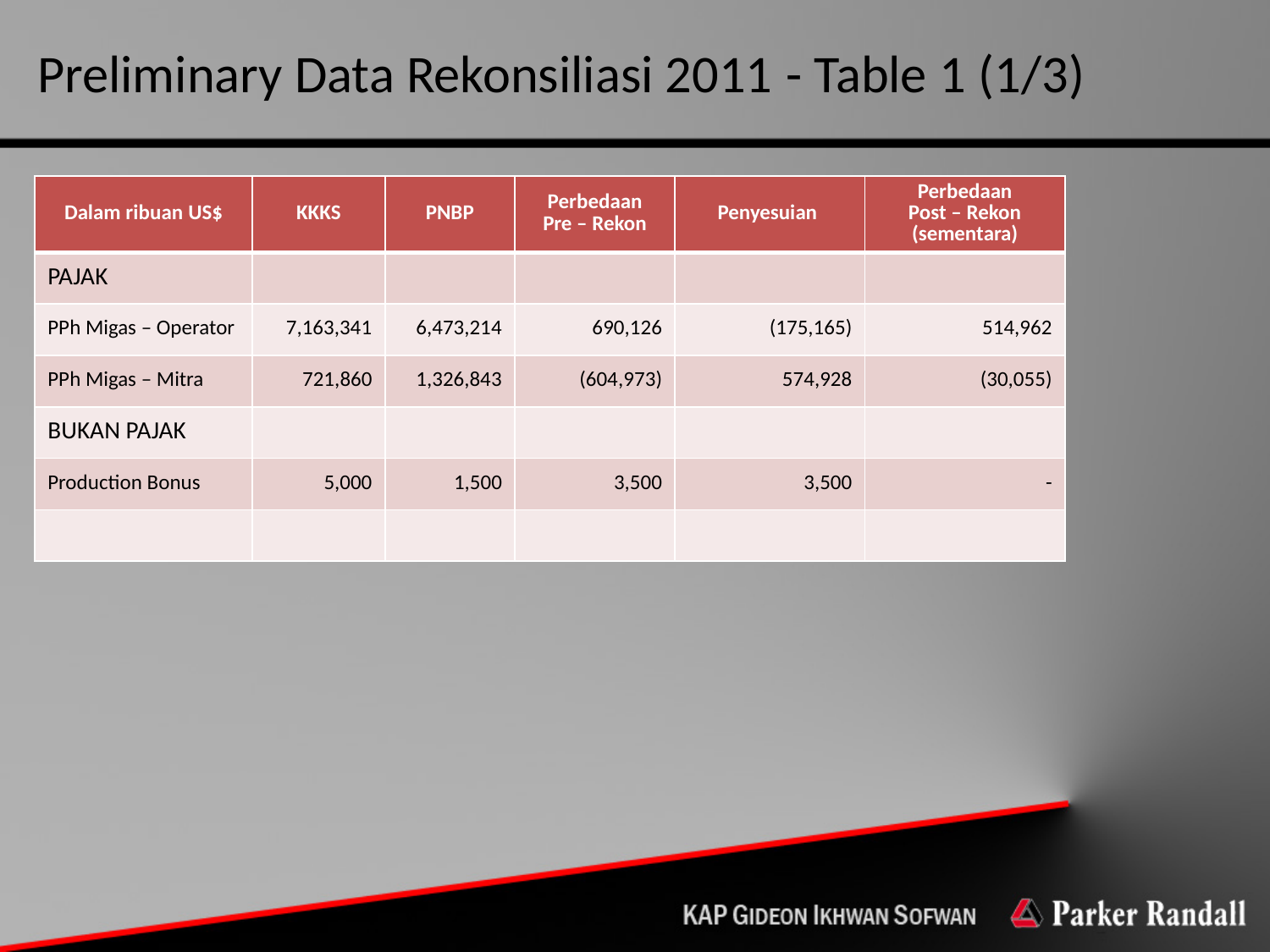

Preliminary Data Rekonsiliasi 2011 - Table 1 (1/3)
| Dalam ribuan US$ | KKKS | PNBP | Perbedaan Pre – Rekon | Penyesuian | Perbedaan Post – Rekon (sementara) |
| --- | --- | --- | --- | --- | --- |
| PAJAK |  |  |  |  |  |
| PPh Migas – Operator | 7,163,341 | 6,473,214 | 690,126 | (175,165) | 514,962 |
| PPh Migas – Mitra | 721,860 | 1,326,843 | (604,973) | 574,928 | (30,055) |
| BUKAN PAJAK |  |  |  |  |  |
| Production Bonus | 5,000 | 1,500 | 3,500 | 3,500 | - |
|  |  |  |  |  |  |